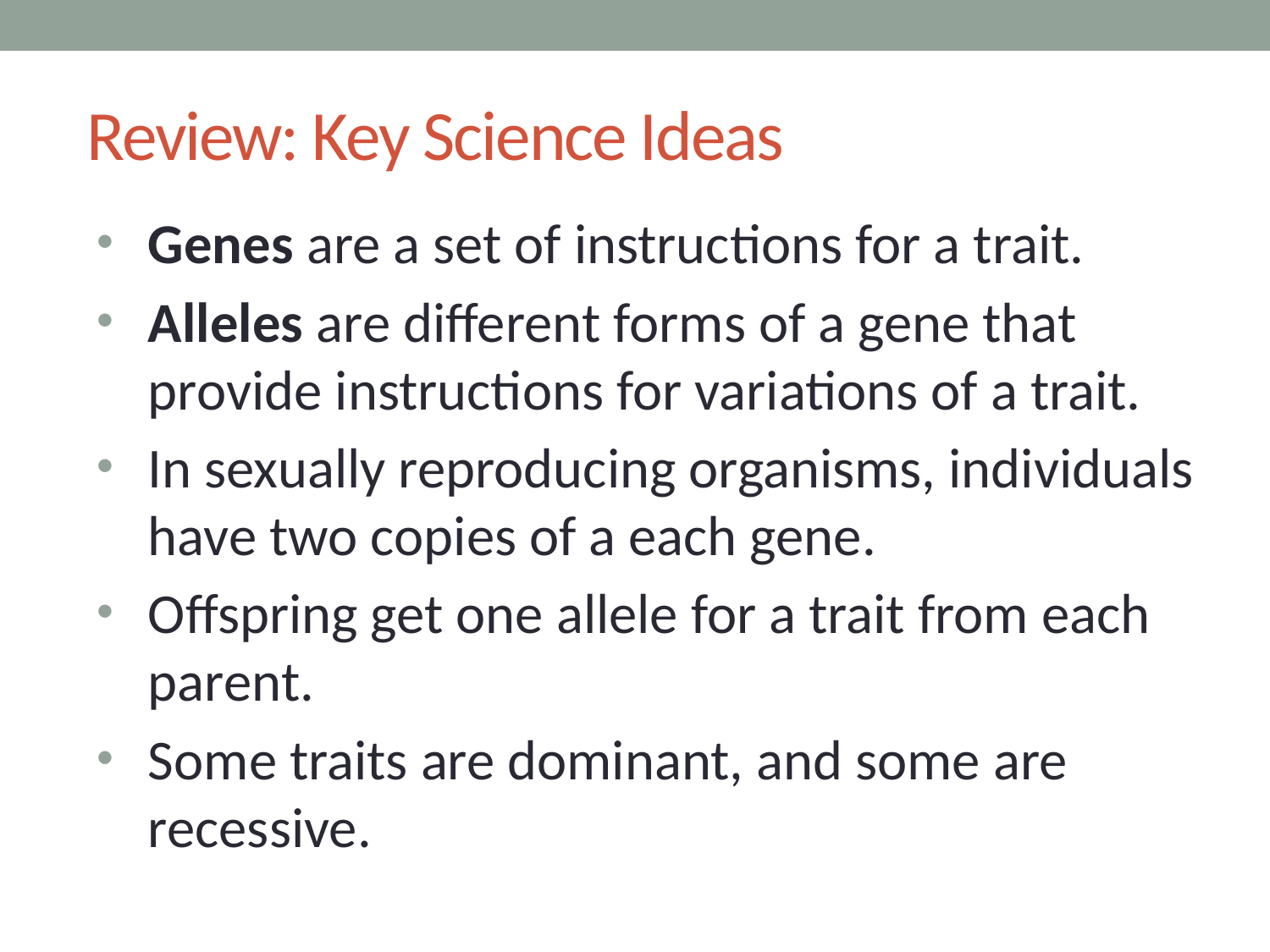

# Review: Key Science Ideas
Genes are a set of instructions for a trait.
Alleles are different forms of a gene that provide instructions for variations of a trait.
In sexually reproducing organisms, individuals have two copies of a each gene.
Offspring get one allele for a trait from each parent.
Some traits are dominant, and some are recessive.